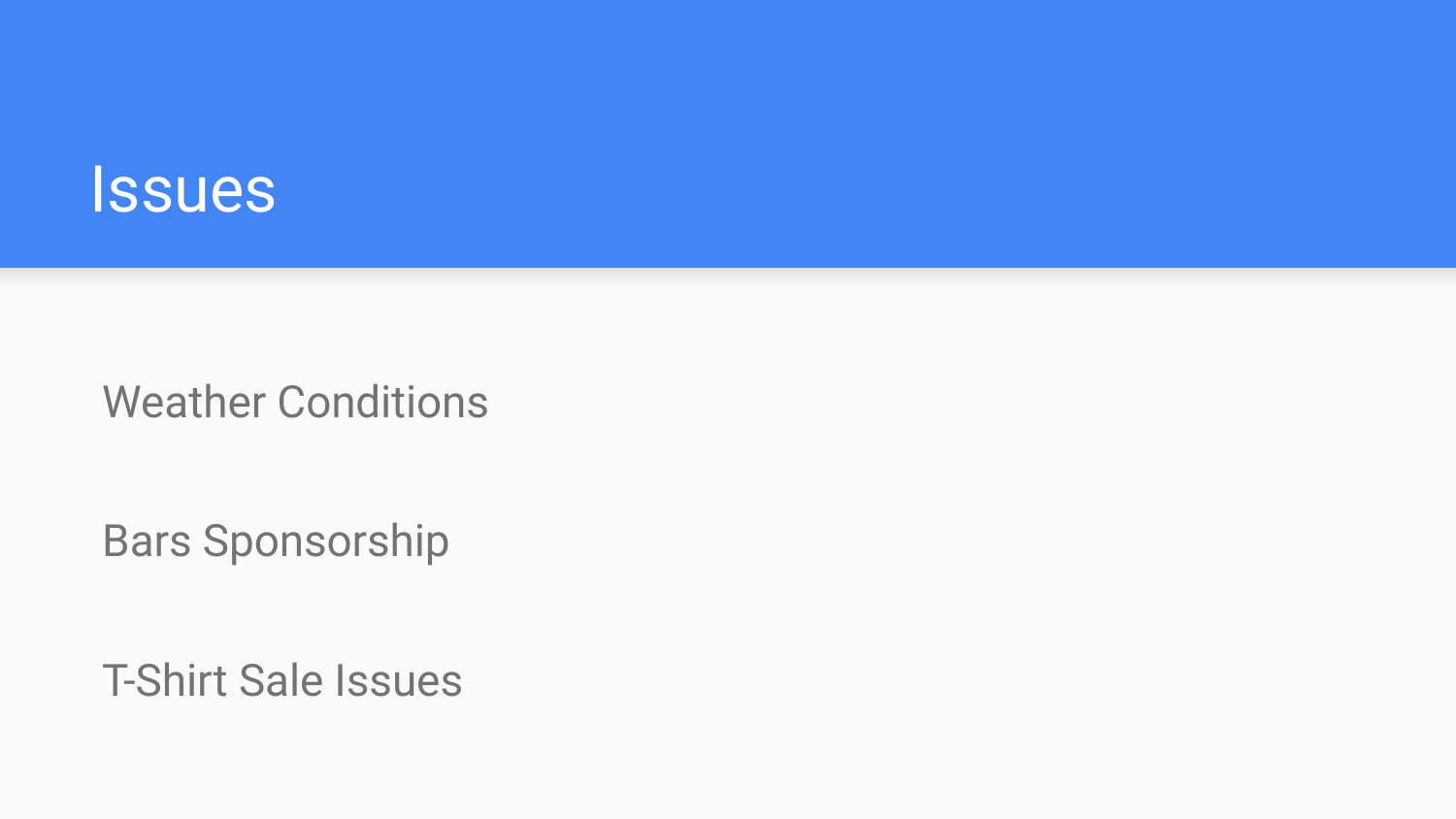

# Issues
Weather Conditions
Bars Sponsorship
T-Shirt Sale Issues